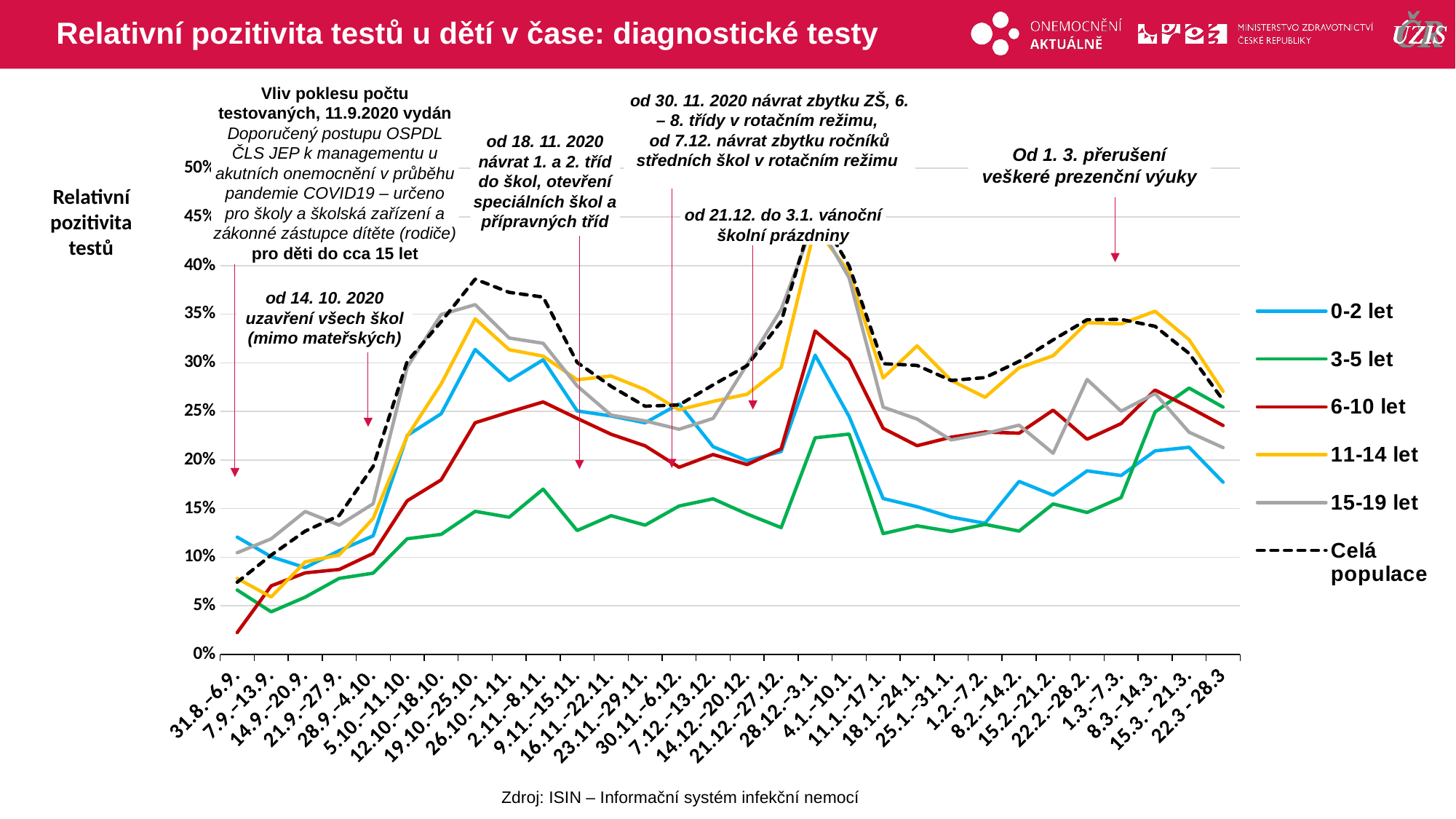

# Relativní pozitivita testů u dětí v čase: diagnostické testy
Vliv poklesu počtu testovaných, 11.9.2020 vydán Doporučený postupu OSPDL ČLS JEP k managementu u akutních onemocnění v průběhu pandemie COVID19 – určeno pro školy a školská zařízení a zákonné zástupce dítěte (rodiče) pro děti do cca 15 let
od 30. 11. 2020 návrat zbytku ZŠ, 6. – 8. třídy v rotačním režimu,
od 7.12. návrat zbytku ročníků středních škol v rotačním režimu
od 18. 11. 2020 návrat 1. a 2. tříd do škol, otevření speciálních škol a přípravných tříd
Od 1. 3. přerušení veškeré prezenční výuky

### Chart

| Category | 0-2 let | 3-5 let | 6-10 let | 11-14 let | 15-19 let | Celá populace |
|---|---|---|---|---|---|---|
| 31.8.–6.9. | 0.1206896551724138 | 0.06626506024096386 | 0.0225 | 0.07816711590296496 | 0.10461538461538461 | 0.07426552378459726 |
| 7.9.–13.9. | 0.10052910052910052 | 0.043859649122807015 | 0.07054263565891473 | 0.05915894511760513 | 0.11893907998342312 | 0.10218068535825545 |
| 14.9.–20.9. | 0.08923076923076922 | 0.05890804597701149 | 0.08392226148409894 | 0.0951568894952251 | 0.14703371745625265 | 0.12684960685232602 |
| 21.9.–27.9. | 0.10679611650485436 | 0.07825086306098965 | 0.0873850197109067 | 0.10232426303854875 | 0.13303230288294546 | 0.14278817587641118 |
| 28.9.–4.10. | 0.12195121951219512 | 0.08360836083608361 | 0.10392082223068139 | 0.13985148514851486 | 0.15496503496503497 | 0.19344913910068987 |
| 5.10.–11.10. | 0.225201072386059 | 0.11898274296094459 | 0.15806988352745424 | 0.22449930135072194 | 0.29554367201426024 | 0.3014222962952501 |
| 12.10.–18.10. | 0.2476038338658147 | 0.12348262871494349 | 0.17953357458785685 | 0.2782853127196065 | 0.34965034965034963 | 0.342297225791821 |
| 19.10.–25.10. | 0.3136929460580913 | 0.14715894213144803 | 0.23837100691201196 | 0.34517899137705776 | 0.35981912144702843 | 0.3860774221808525 |
| 26.10.–1.11. | 0.28165199729180773 | 0.14113680154142583 | 0.24932432432432433 | 0.31350232798758404 | 0.3254942767950052 | 0.3724398607231276 |
| 2.11.–8.11. | 0.3030736240171551 | 0.17002565042139978 | 0.2597577388963661 | 0.3068571428571429 | 0.32007458048477316 | 0.36758493353028066 |
| 9.11.–15.11. | 0.25051334702258726 | 0.12745936698032506 | 0.24285714285714285 | 0.28256880733944956 | 0.2762550046196489 | 0.30039060078120156 |
| 16.11.–22.11. | 0.24528301886792453 | 0.1427038626609442 | 0.22651006711409397 | 0.2864044168391994 | 0.2461605967529618 | 0.27580665803956145 |
| 23.11.–29.11. | 0.23832528180354268 | 0.13296903460837886 | 0.21458710066305003 | 0.2724306688417618 | 0.24025653675382339 | 0.25534729167338777 |
| 30.11.–6.12. | 0.25775193798449614 | 0.15263908701854492 | 0.19249823071479122 | 0.2516746411483254 | 0.23166744511910323 | 0.25669739743389414 |
| 7.12.–13.12. | 0.21374045801526717 | 0.16002379535990482 | 0.2056297709923664 | 0.2603437301082113 | 0.24279263633205975 | 0.2772475567702148 |
| 14.12.–20.12. | 0.19924812030075187 | 0.14437984496124032 | 0.1953125 | 0.26770214709913204 | 0.29845580404685834 | 0.2971846031910128 |
| 21.12.–27.12. | 0.2086677367576244 | 0.130466472303207 | 0.21152929966650785 | 0.29507174048658763 | 0.3548 | 0.34250053798149344 |
| 28.12.–3.1. | 0.3079056865464632 | 0.22289156626506024 | 0.33271719038817005 | 0.43982356647763077 | 0.4484848484848485 | 0.4592633096386141 |
| 4.1.–10.1. | 0.24477958236658934 | 0.2266553480475382 | 0.3030869971936389 | 0.3931240657698057 | 0.3872249388753056 | 0.3996315633239624 |
| 11.1.–17.1. | 0.16033254156769597 | 0.12424849699398798 | 0.2326388888888889 | 0.2843567251461988 | 0.25443298969072164 | 0.29904864271502735 |
| 18.1.–24.1. | 0.15193370165745856 | 0.13230035756853398 | 0.21474019088016968 | 0.31747404844290655 | 0.24212812160694897 | 0.2972742529233434 |
| 25.1.–31.1. | 0.14125874125874127 | 0.12642430819316333 | 0.223480947476828 | 0.2819548872180451 | 0.22066738428417654 | 0.2817944719294472 |
| 1.2.–7.2. | 0.1349206349206349 | 0.1337916446324696 | 0.22877358490566038 | 0.2645273200346921 | 0.22713414634146342 | 0.2848258050914457 |
| 8.2.–14.2. | 0.17797695262483995 | 0.12689901697944594 | 0.22761545711592837 | 0.29485049833887045 | 0.2358710882765063 | 0.3014109440642587 |
| 15.2.–21.2. | 0.16379310344827586 | 0.15483584738243122 | 0.25128960943257184 | 0.30726643598615916 | 0.20695970695970695 | 0.323616430815807 |
| 22.2.–28.2. | 0.1888111888111888 | 0.14600550964187328 | 0.22136137244050913 | 0.34123770965876227 | 0.2828282828282828 | 0.3443179110878163 |
| 1.3.–7.3. | 0.18400621118012422 | 0.1613047363717605 | 0.237471952131638 | 0.3400229357798165 | 0.2502927400468384 | 0.34462405566417903 |
| 8.3.–14.3. | 0.2094240837696335 | 0.2494692144373673 | 0.2719614921780987 | 0.3530559167750325 | 0.2684328120012767 | 0.3375271598551474 |
| 15.3. - 21.3. | 0.21311475409836064 | 0.27403156384505023 | 0.2542901716068643 | 0.3238242097147263 | 0.22859242925395076 | 0.3096680425556654 |
| 22.3 - 28.3 | 0.17715959004392387 | 0.25444839857651247 | 0.23551057957681693 | 0.27058823529411763 | 0.21279491833030853 | 0.2615484194813944 |
Relativní pozitivita testů
od 21.12. do 3.1. vánoční školní prázdniny
od 14. 10. 2020 uzavření všech škol (mimo mateřských)
Zdroj: ISIN – Informační systém infekční nemocí